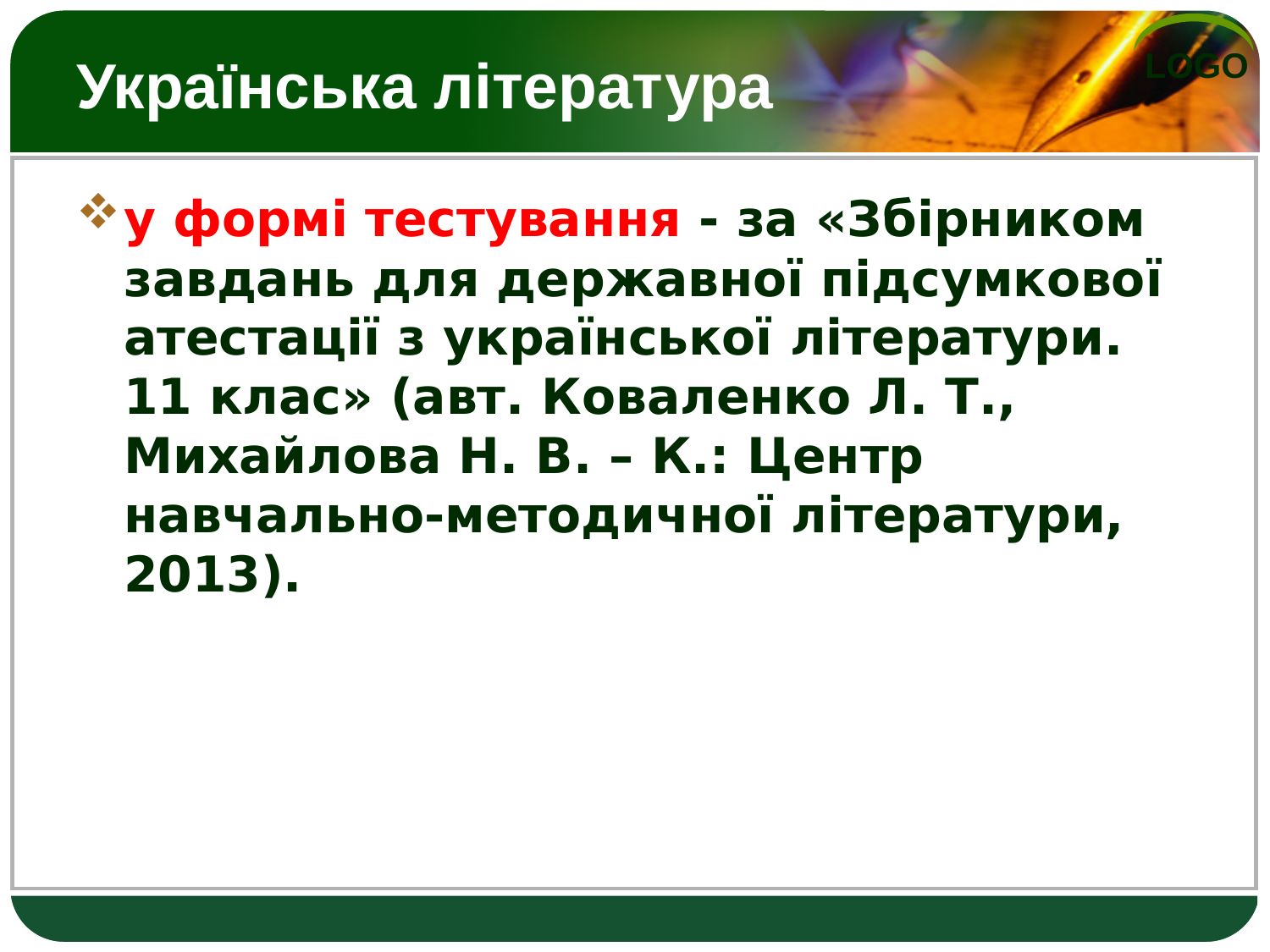

# Українська література
у формі тестування - за «Збірником завдань для державної підсумкової атестації з української літератури. 11 клас» (авт. Коваленко Л. Т., Михайлова Н. В. – К.: Центр навчально-методичної літератури, 2013).